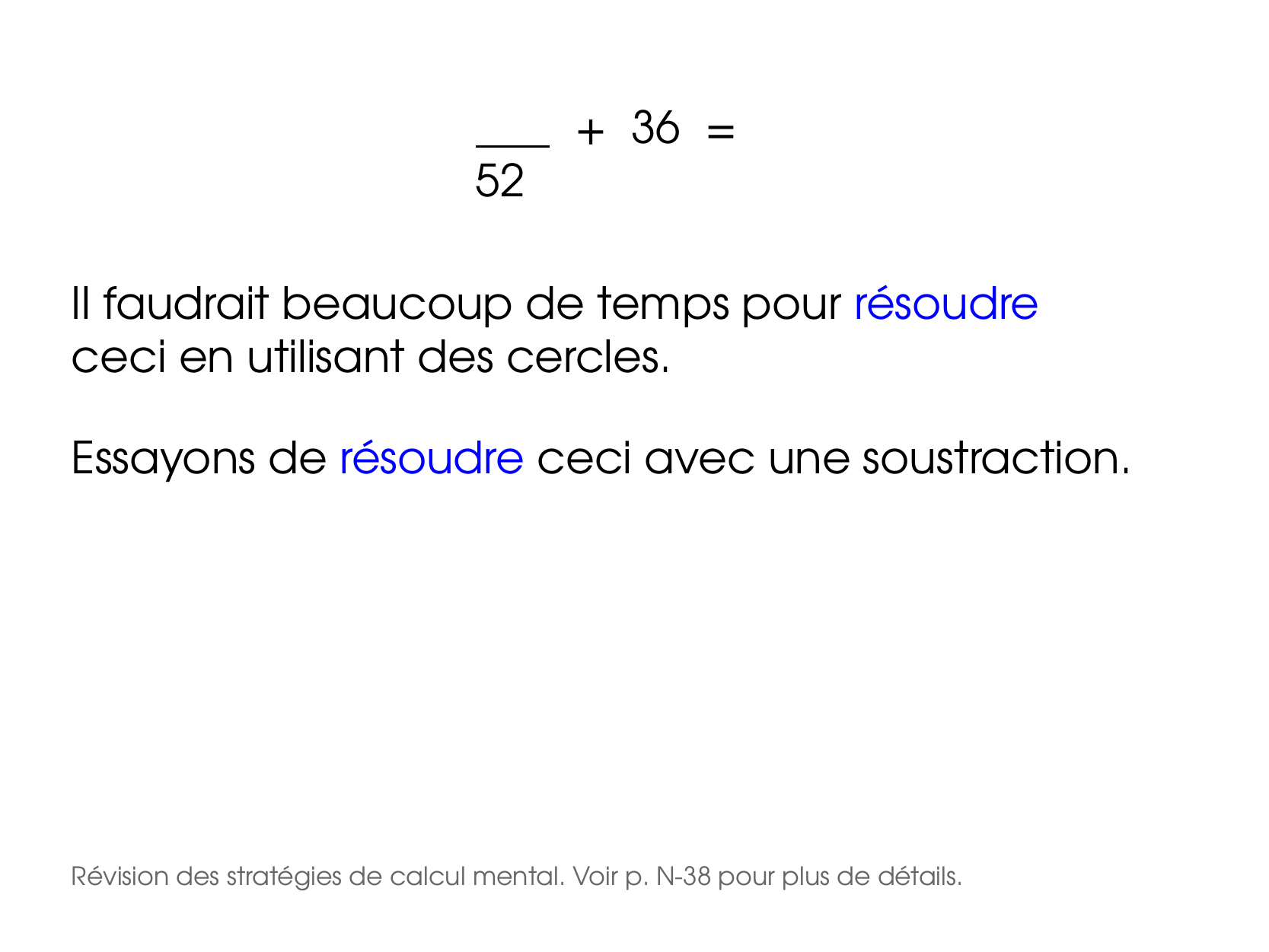

+  36  =  52
Il faudrait beaucoup de temps pour résoudre ceci en utilisant des cercles.
Essayons de résoudre ceci avec une soustraction.
Révision des stratégies de calcul mental. Voir p. N-38 pour plus de détails.